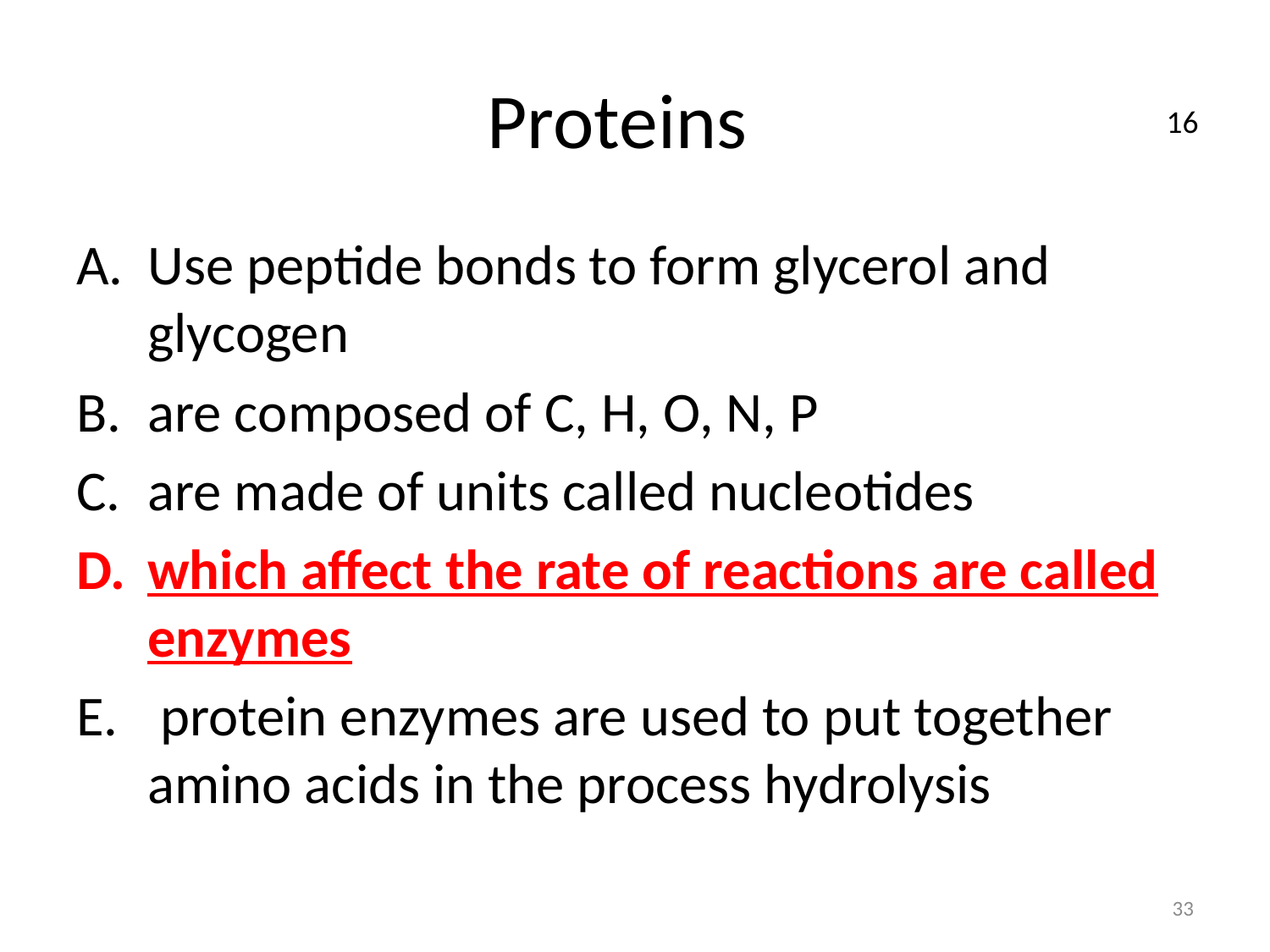

# Proteins
16
Use peptide bonds to form glycerol and glycogen
are composed of C, H, O, N, P
are made of units called nucleotides
which affect the rate of reactions are called enzymes
 protein enzymes are used to put together amino acids in the process hydrolysis
33